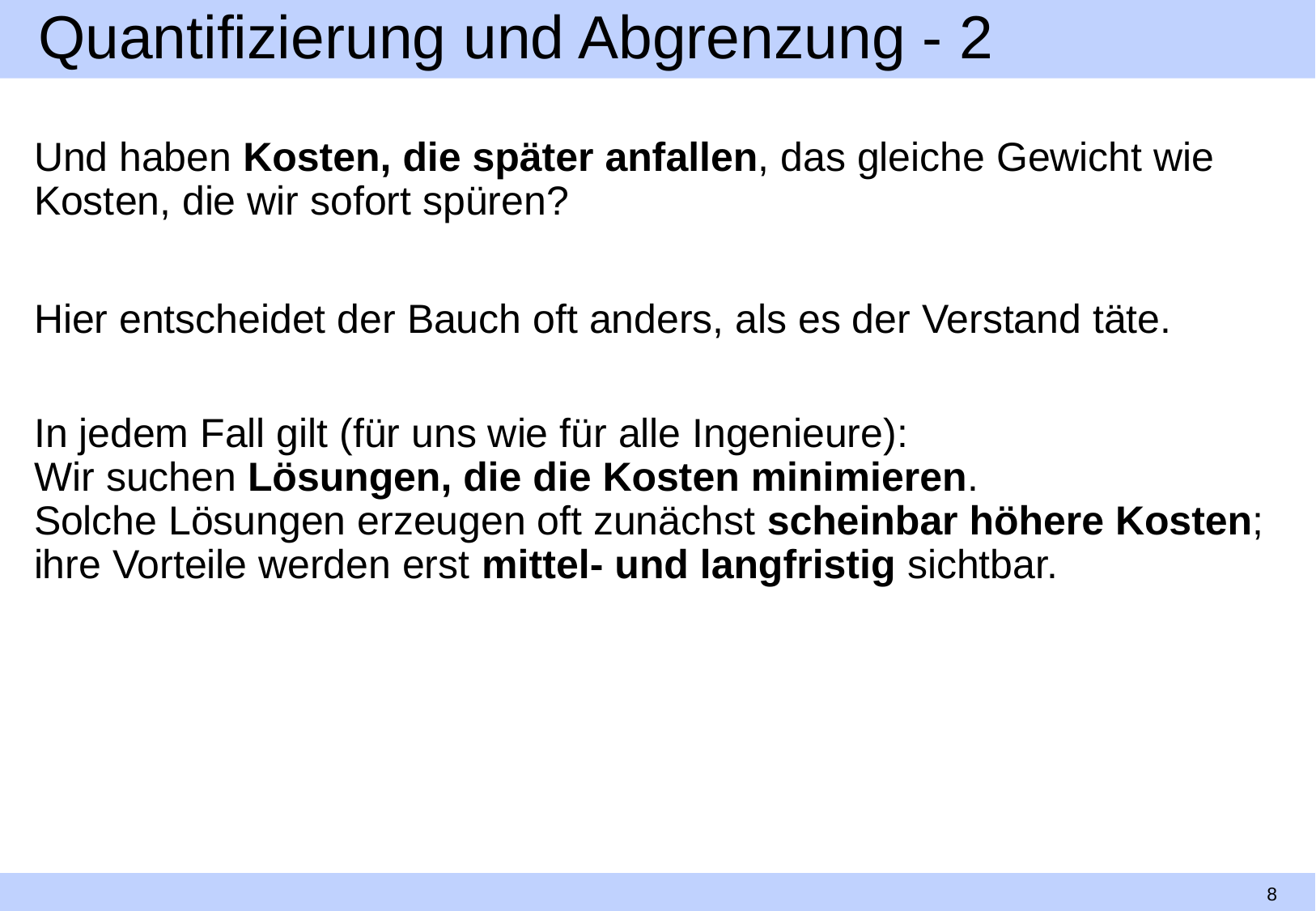

# Quantifizierung und Abgrenzung - 2
Und haben Kosten, die später anfallen, das gleiche Gewicht wie Kosten, die wir sofort spüren?
Hier entscheidet der Bauch oft anders, als es der Verstand täte.
In jedem Fall gilt (für uns wie für alle Ingenieure):
Wir suchen Lösungen, die die Kosten minimieren.
Solche Lösungen erzeugen oft zunächst scheinbar höhere Kosten; ihre Vorteile werden erst mittel- und langfristig sichtbar.

8